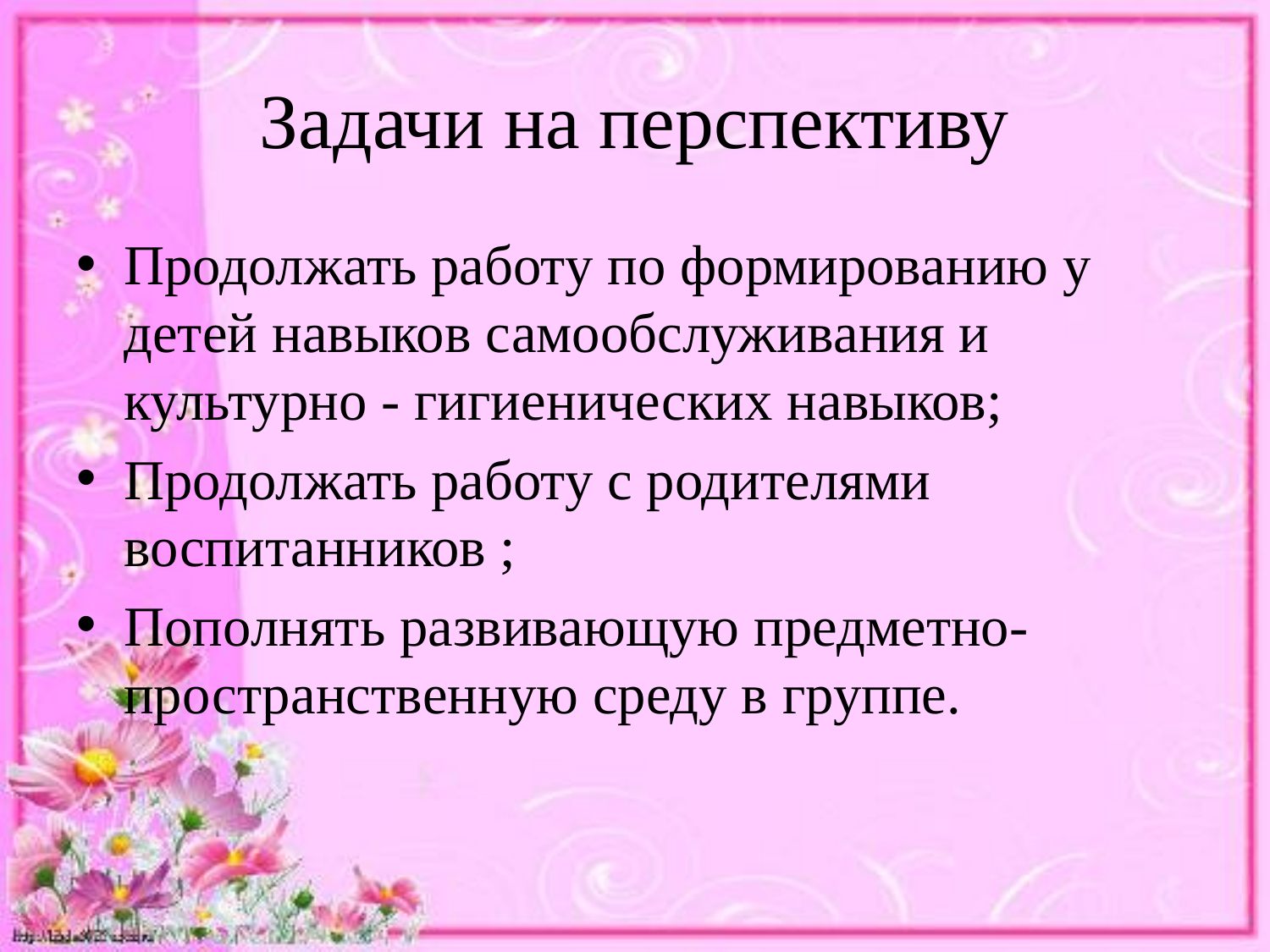

# Задачи на перспективу
Продолжать работу по формированию у детей навыков самообслуживания и культурно - гигиенических навыков;
Продолжать работу с родителями воспитанников ;
Пополнять развивающую предметно-пространственную среду в группе.